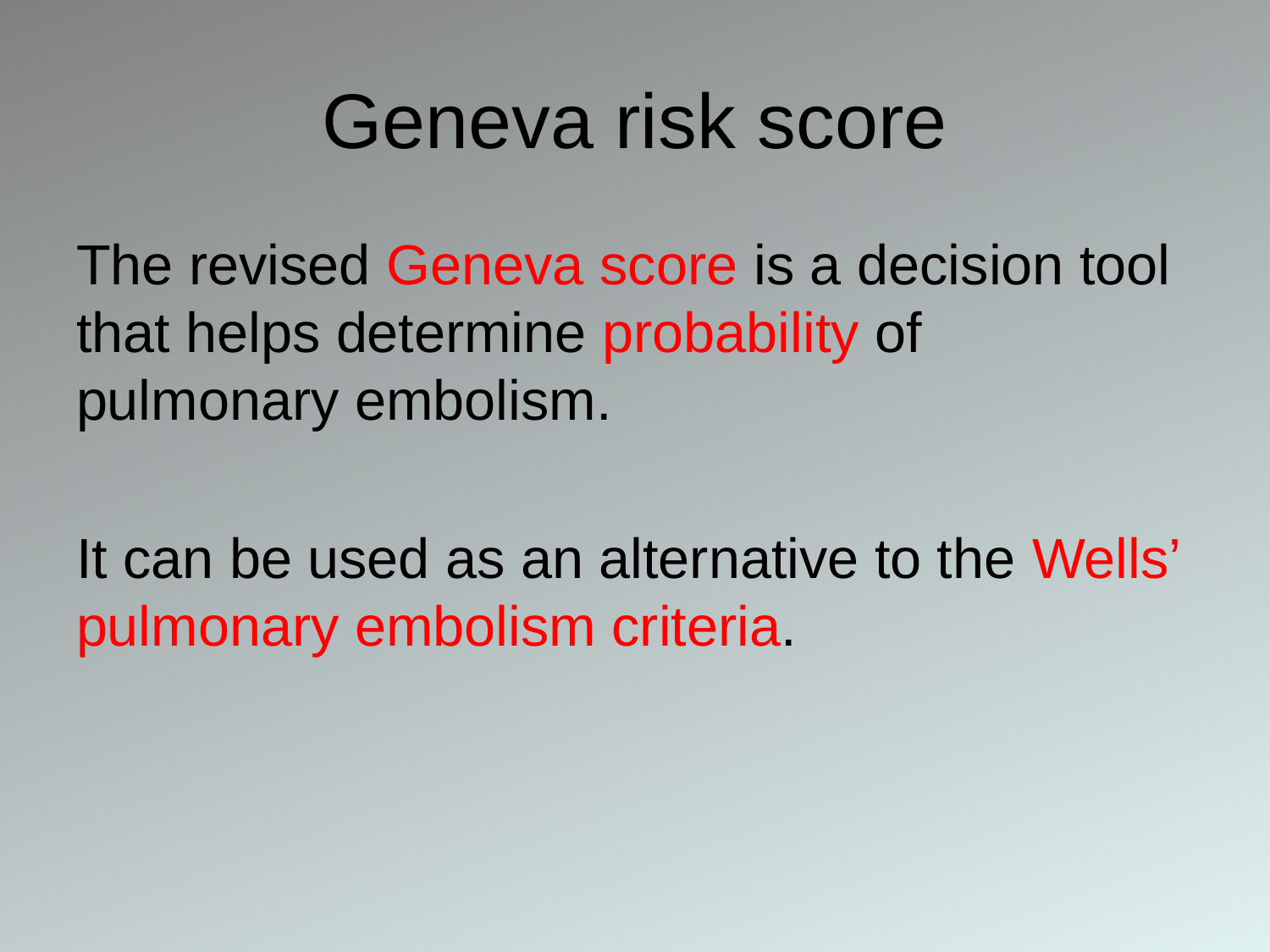

# Geneva risk score
The revised Geneva score is a decision tool that helps determine probability of pulmonary embolism.

It can be used as an alternative to the Wells’ pulmonary embolism criteria.